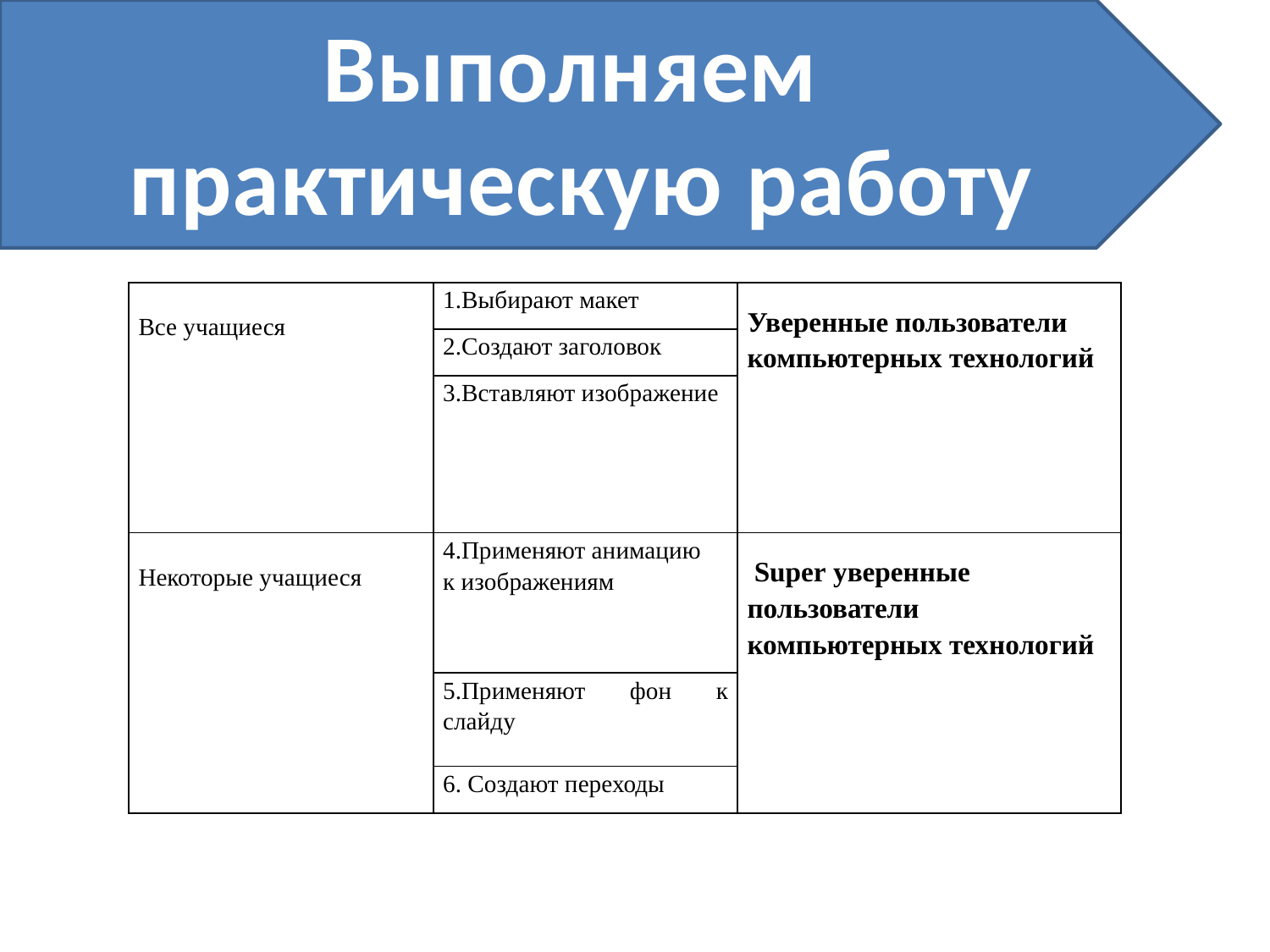

Выполняем
 практическую работу
| Все учащиеся | 1.Выбирают макет | Уверенные пользователи компьютерных технологий |
| --- | --- | --- |
|  | 2.Создают заголовок |  |
|  | 3.Вставляют изображение |  |
| Некоторые учащиеся | 4.Применяют анимацию к изображениям | Super уверенные пользователи компьютерных технологий |
|  | 5.Применяют фон к слайду |  |
|  | 6. Создают переходы |  |
#